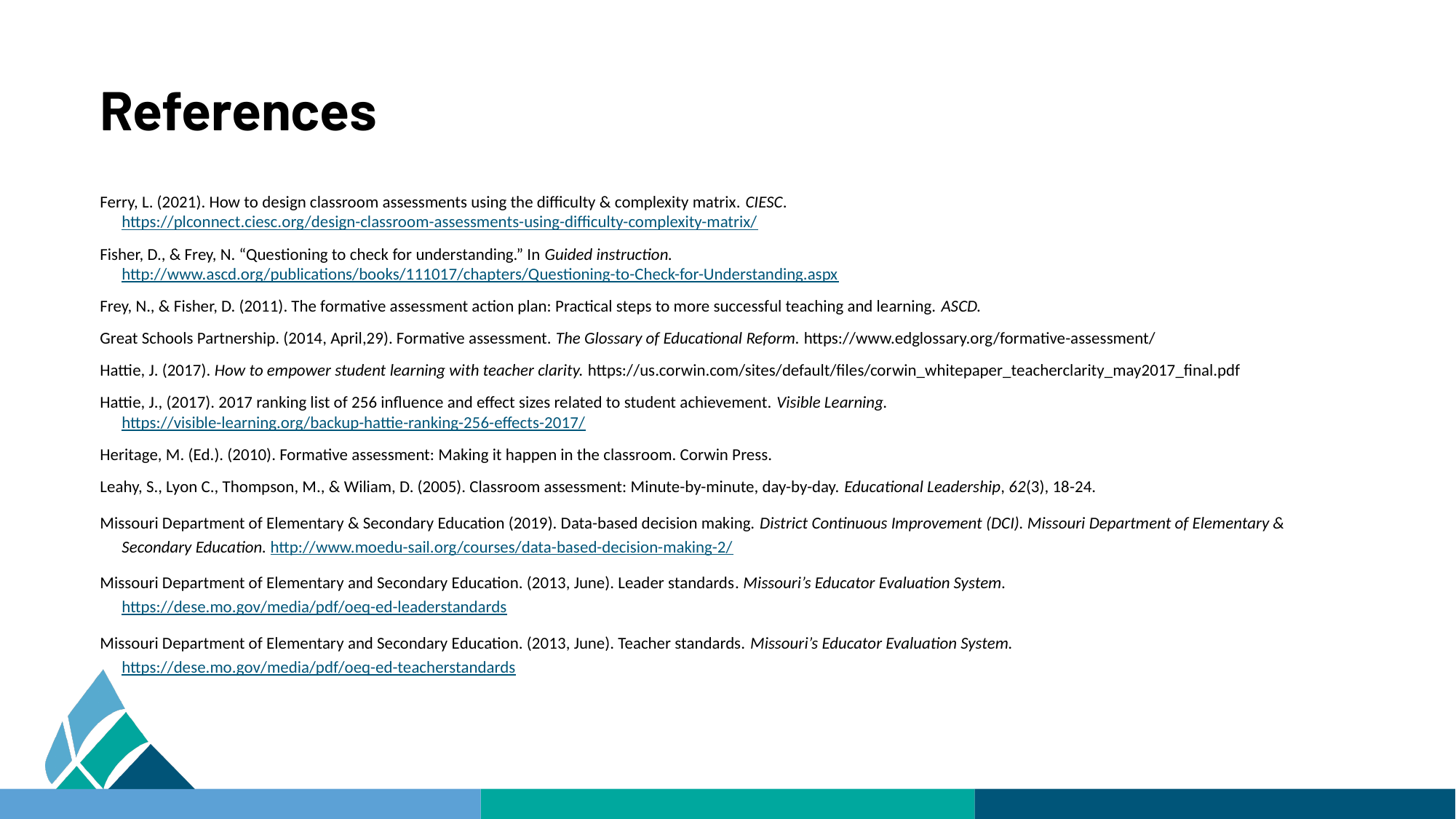

# References
Ferry, L. (2021). How to design classroom assessments using the difficulty & complexity matrix. CIESC. https://plconnect.ciesc.org/design-classroom-assessments-using-difficulty-complexity-matrix/
Fisher, D., & Frey, N. “Questioning to check for understanding.” In Guided instruction. http://www.ascd.org/publications/books/111017/chapters/Questioning-to-Check-for-Understanding.aspx
Frey, N., & Fisher, D. (2011). The formative assessment action plan: Practical steps to more successful teaching and learning. ASCD.
Great Schools Partnership. (2014, April,29). Formative assessment. The Glossary of Educational Reform. https://www.edglossary.org/formative-assessment/
Hattie, J. (2017). How to empower student learning with teacher clarity. https://us.corwin.com/sites/default/files/corwin_whitepaper_teacherclarity_may2017_final.pdf
Hattie, J., (2017). 2017 ranking list of 256 influence and effect sizes related to student achievement. Visible Learning. https://visible-learning.org/backup-hattie-ranking-256-effects-2017/
Heritage, M. (Ed.). (2010). Formative assessment: Making it happen in the classroom. Corwin Press.
Leahy, S., Lyon C., Thompson, M., & Wiliam, D. (2005). Classroom assessment: Minute-by-minute, day-by-day. Educational Leadership, 62(3), 18-24.
Missouri Department of Elementary & Secondary Education (2019). Data-based decision making. District Continuous Improvement (DCI). Missouri Department of Elementary & Secondary Education. http://www.moedu-sail.org/courses/data-based-decision-making-2/
Missouri Department of Elementary and Secondary Education. (2013, June). Leader standards. Missouri’s Educator Evaluation System. https://dese.mo.gov/media/pdf/oeq-ed-leaderstandards
Missouri Department of Elementary and Secondary Education. (2013, June). Teacher standards. Missouri’s Educator Evaluation System. https://dese.mo.gov/media/pdf/oeq-ed-teacherstandards